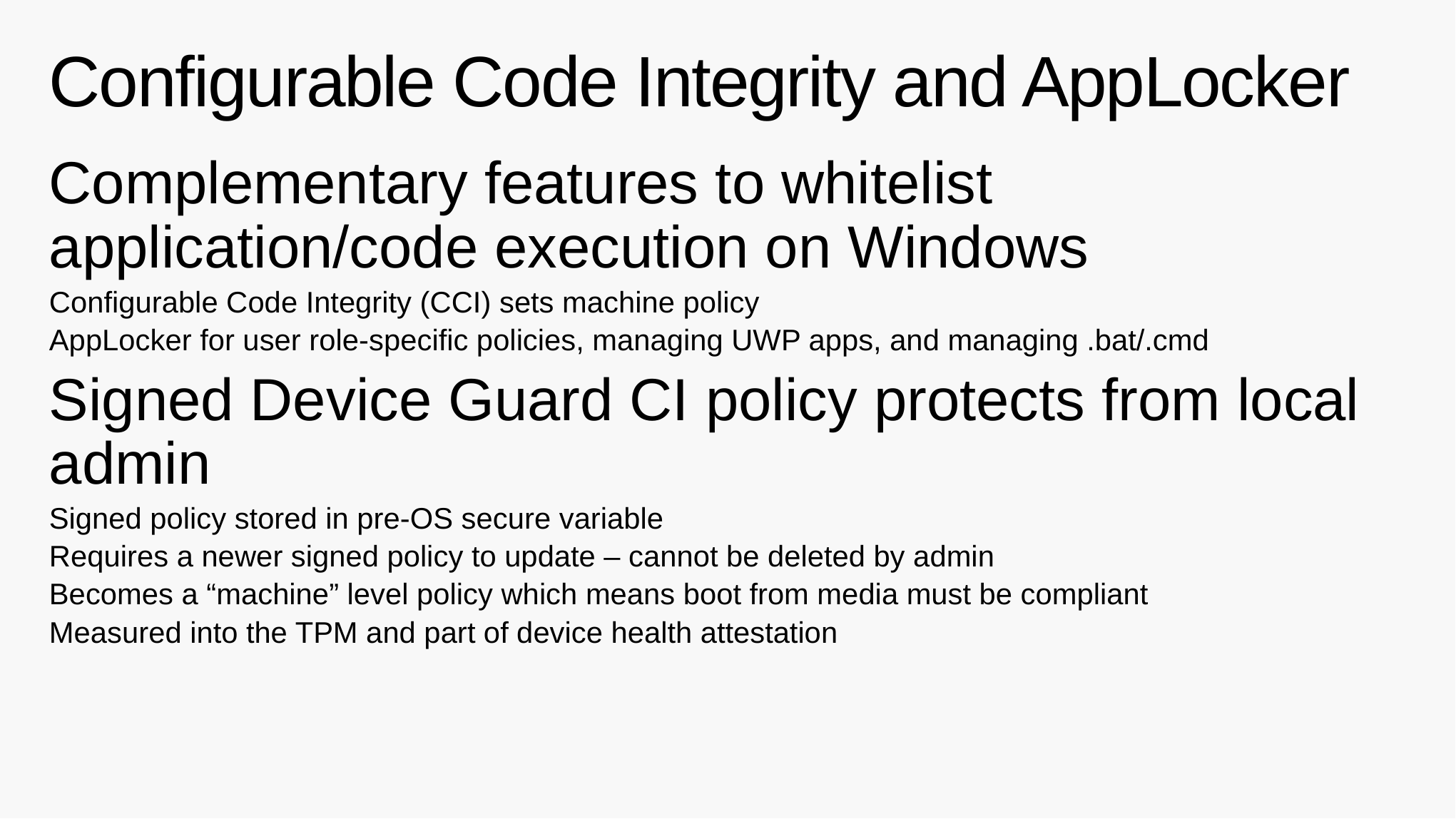

# Configurable Code Integrity and AppLocker
Complementary features to whitelist application/code execution on Windows
Configurable Code Integrity (CCI) sets machine policy
AppLocker for user role-specific policies, managing UWP apps, and managing .bat/.cmd
Signed Device Guard CI policy protects from local admin
Signed policy stored in pre-OS secure variable
Requires a newer signed policy to update – cannot be deleted by admin
Becomes a “machine” level policy which means boot from media must be compliant
Measured into the TPM and part of device health attestation